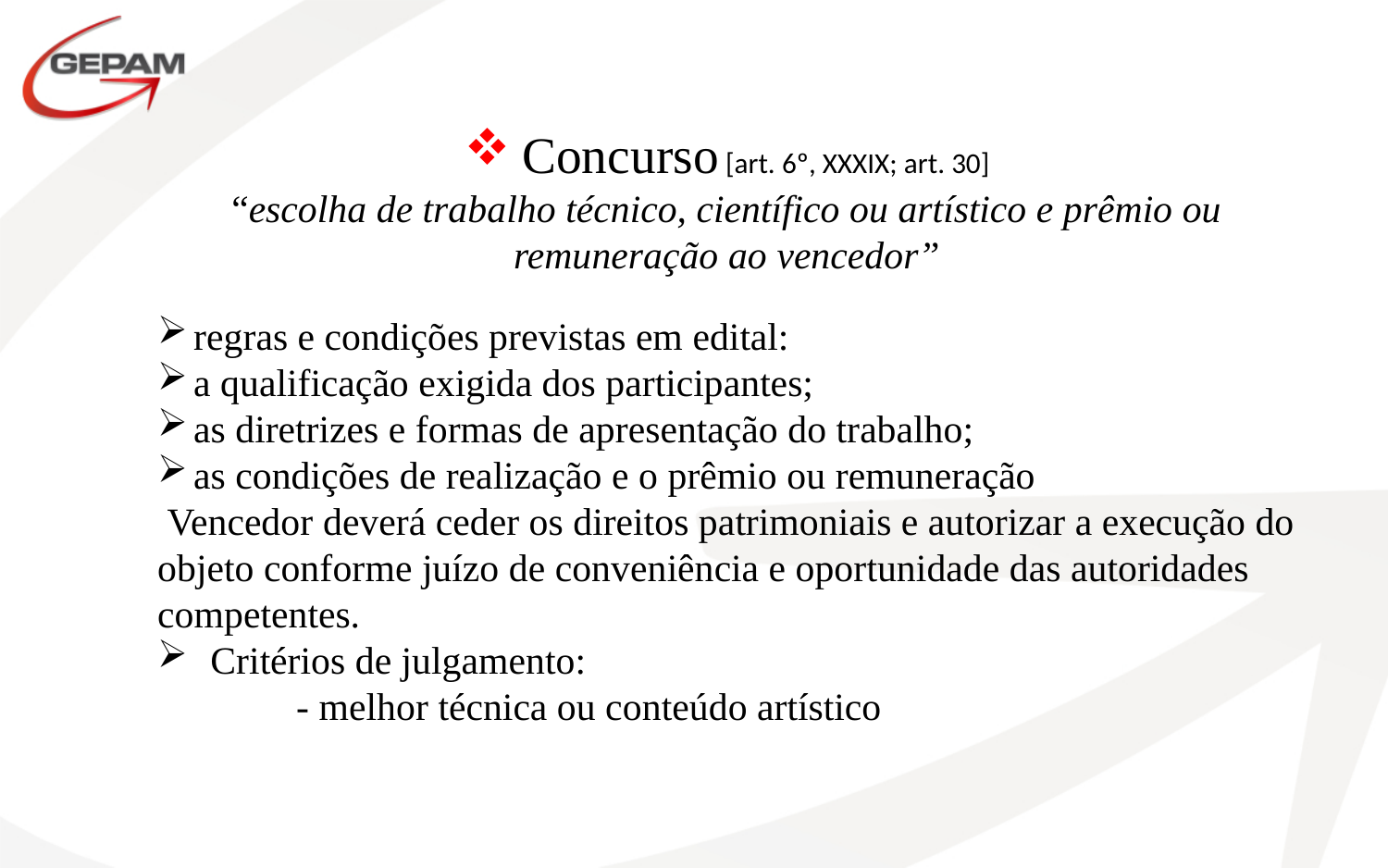

Concurso [art. 6º, XXXIX; art. 30]
“escolha de trabalho técnico, científico ou artístico e prêmio ou remuneração ao vencedor”

regras e condições previstas em edital:
a qualificação exigida dos participantes;
as diretrizes e formas de apresentação do trabalho;
as condições de realização e o prêmio ou remuneração
 Vencedor deverá ceder os direitos patrimoniais e autorizar a execução do objeto conforme juízo de conveniência e oportunidade das autoridades competentes.
 Critérios de julgamento:
- melhor técnica ou conteúdo artístico